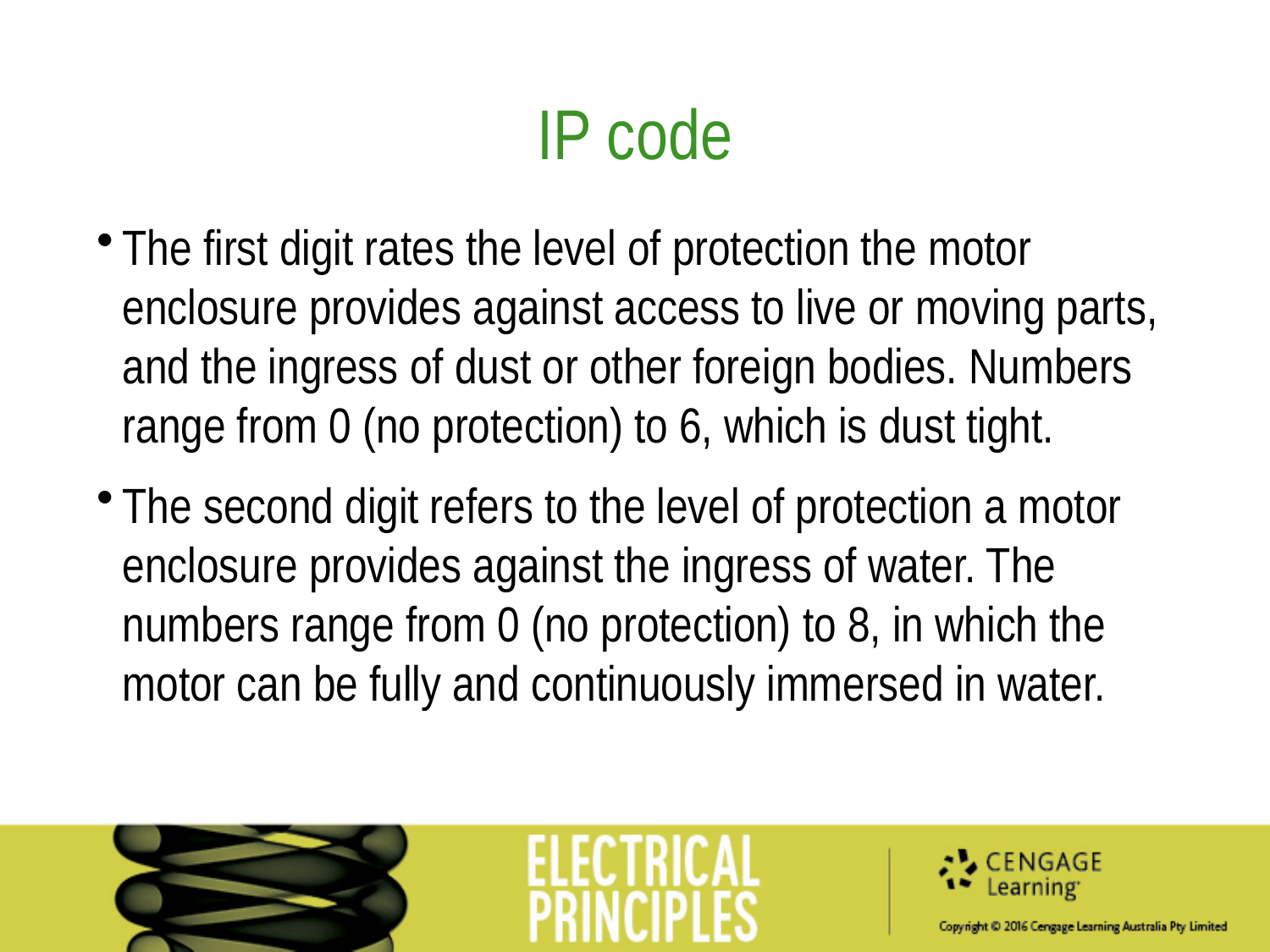

IP code

The first digit rates the level of protection the motor enclosure provides against access to live or moving parts, and the ingress of dust or other foreign bodies. Numbers range from 0 (no protection) to 6, which is dust tight.
The second digit refers to the level of protection a motor enclosure provides against the ingress of water. The numbers range from 0 (no protection) to 8, in which the motor can be fully and continuously immersed in water.